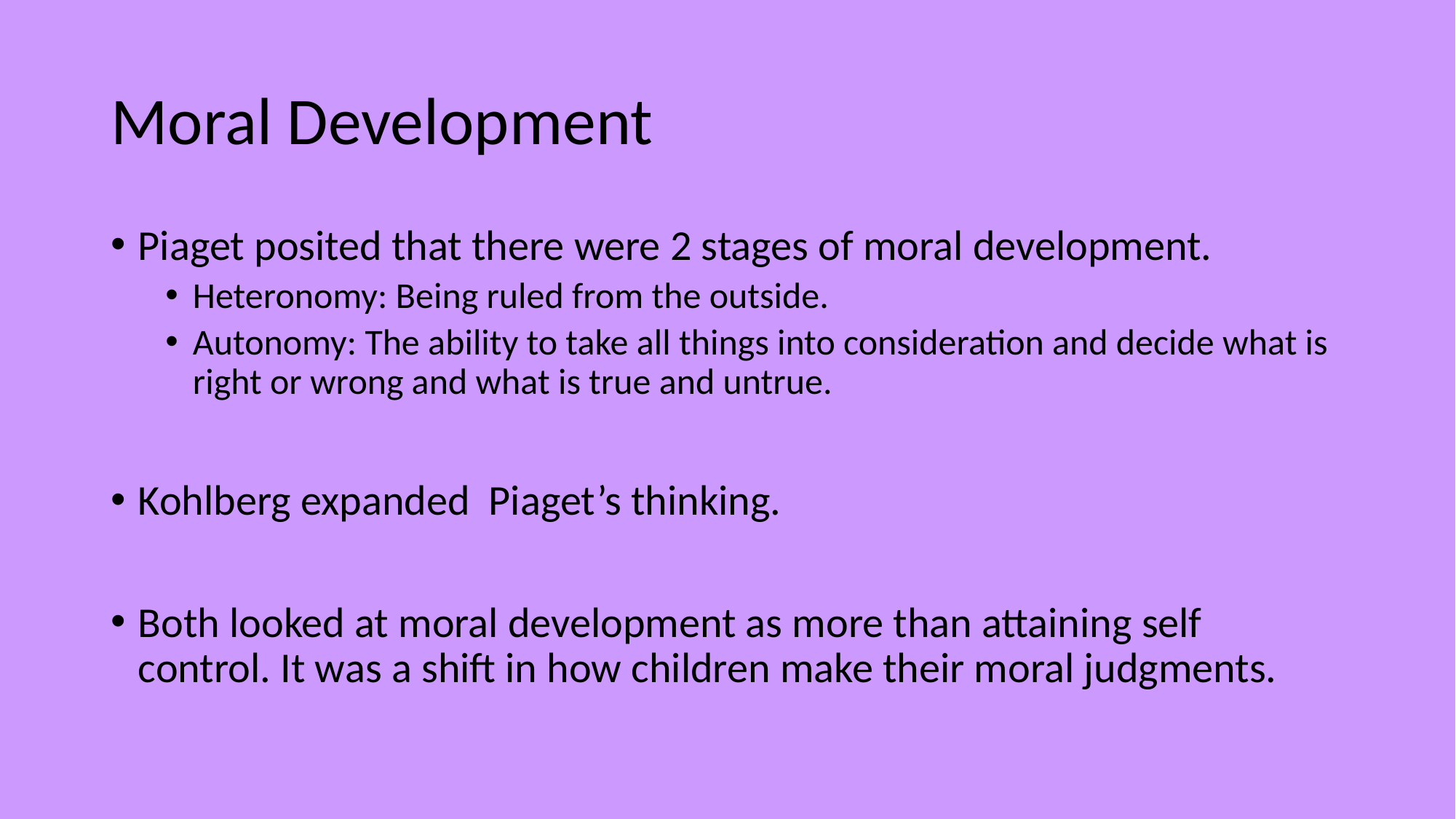

# Moral Development
Piaget posited that there were 2 stages of moral development.
Heteronomy: Being ruled from the outside.
Autonomy: The ability to take all things into consideration and decide what is right or wrong and what is true and untrue.

Kohlberg expanded  Piaget’s thinking.

Both looked at moral development as more than attaining self control. It was a shift in how children make their moral judgments.